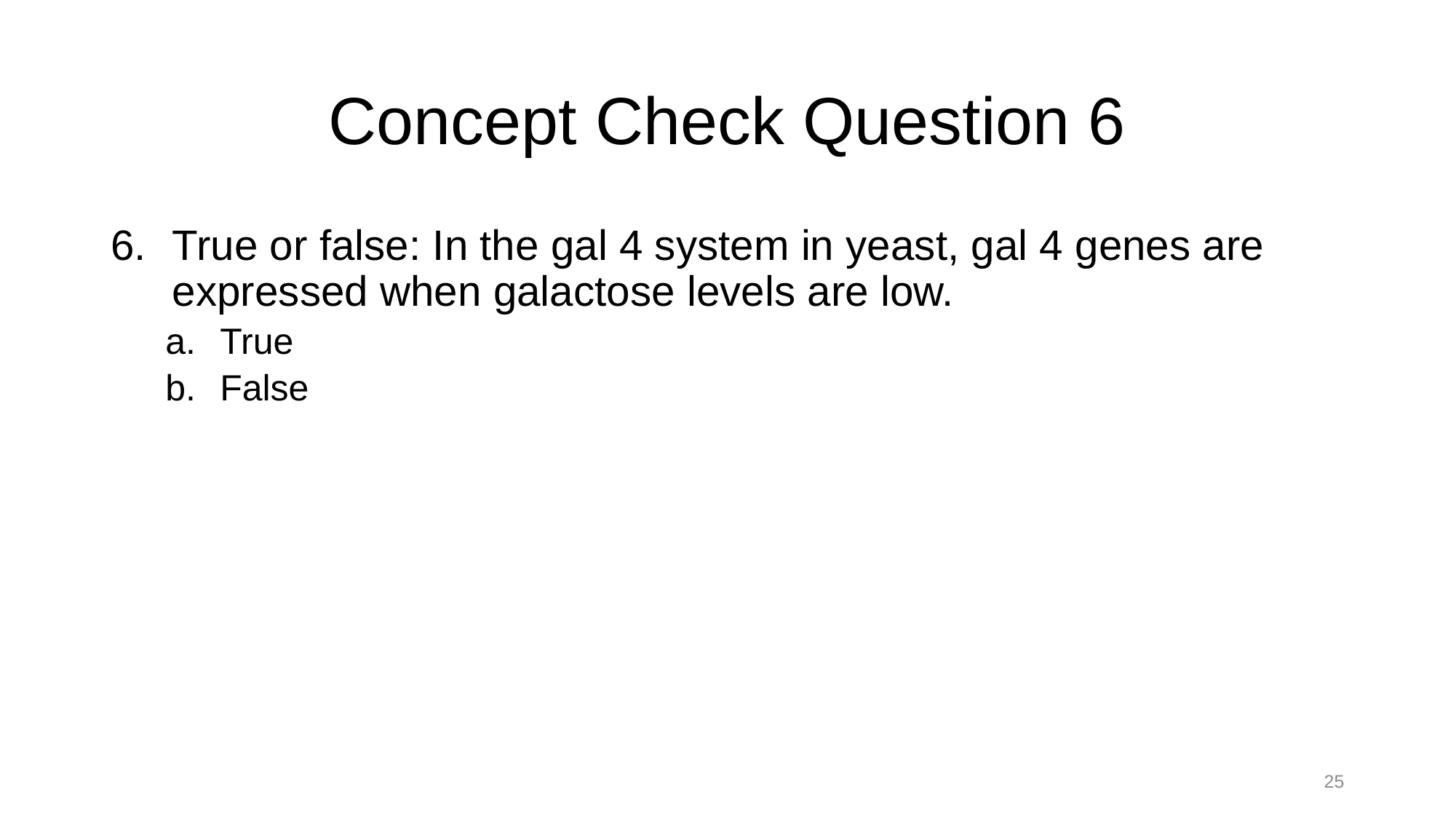

# Concept Check Question 6
True or false: In the gal 4 system in yeast, gal 4 genes are expressed when galactose levels are low.
True
False

25